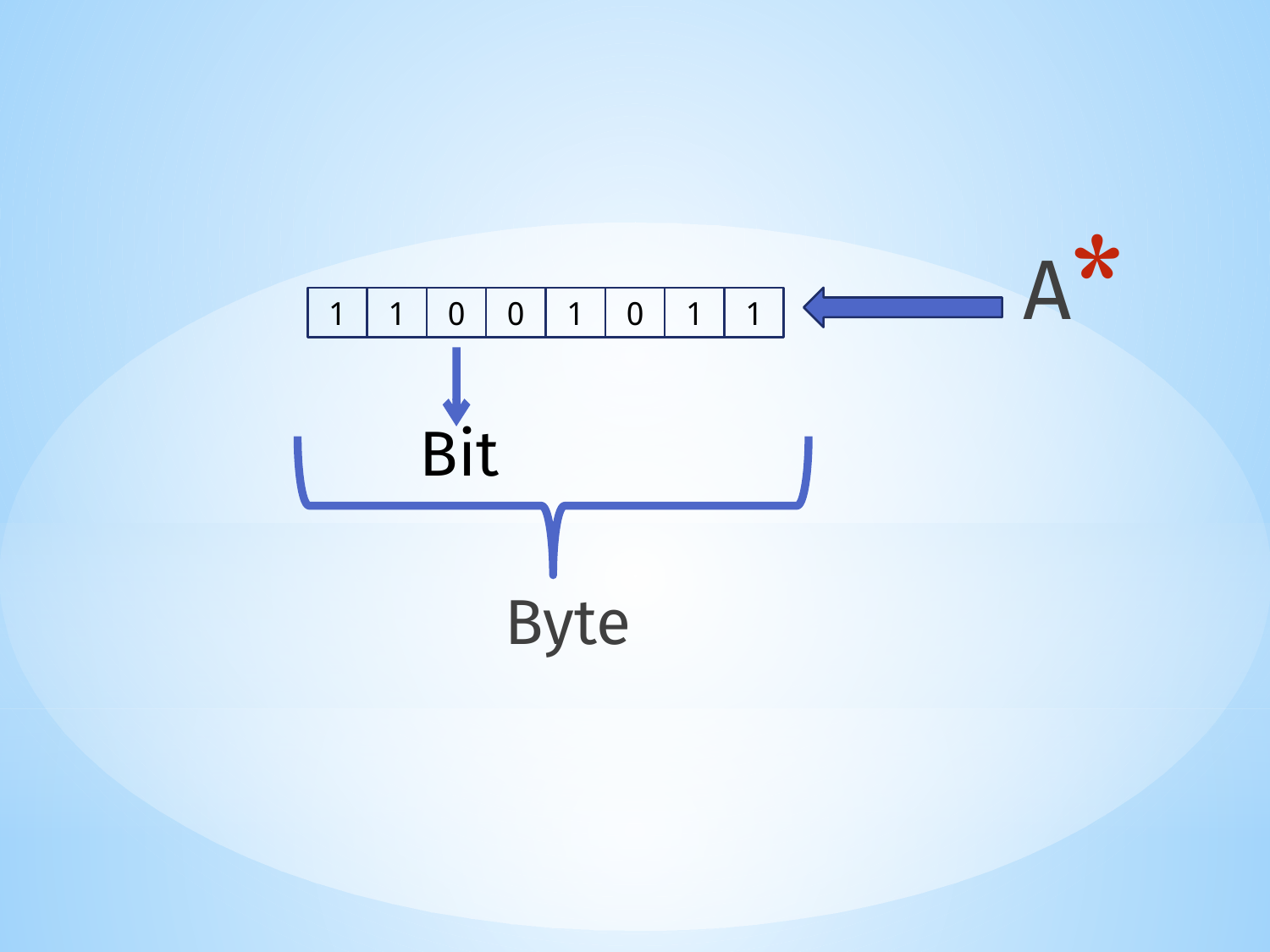

A

1
1
0
0
1
0
1
1

Bit
Byte